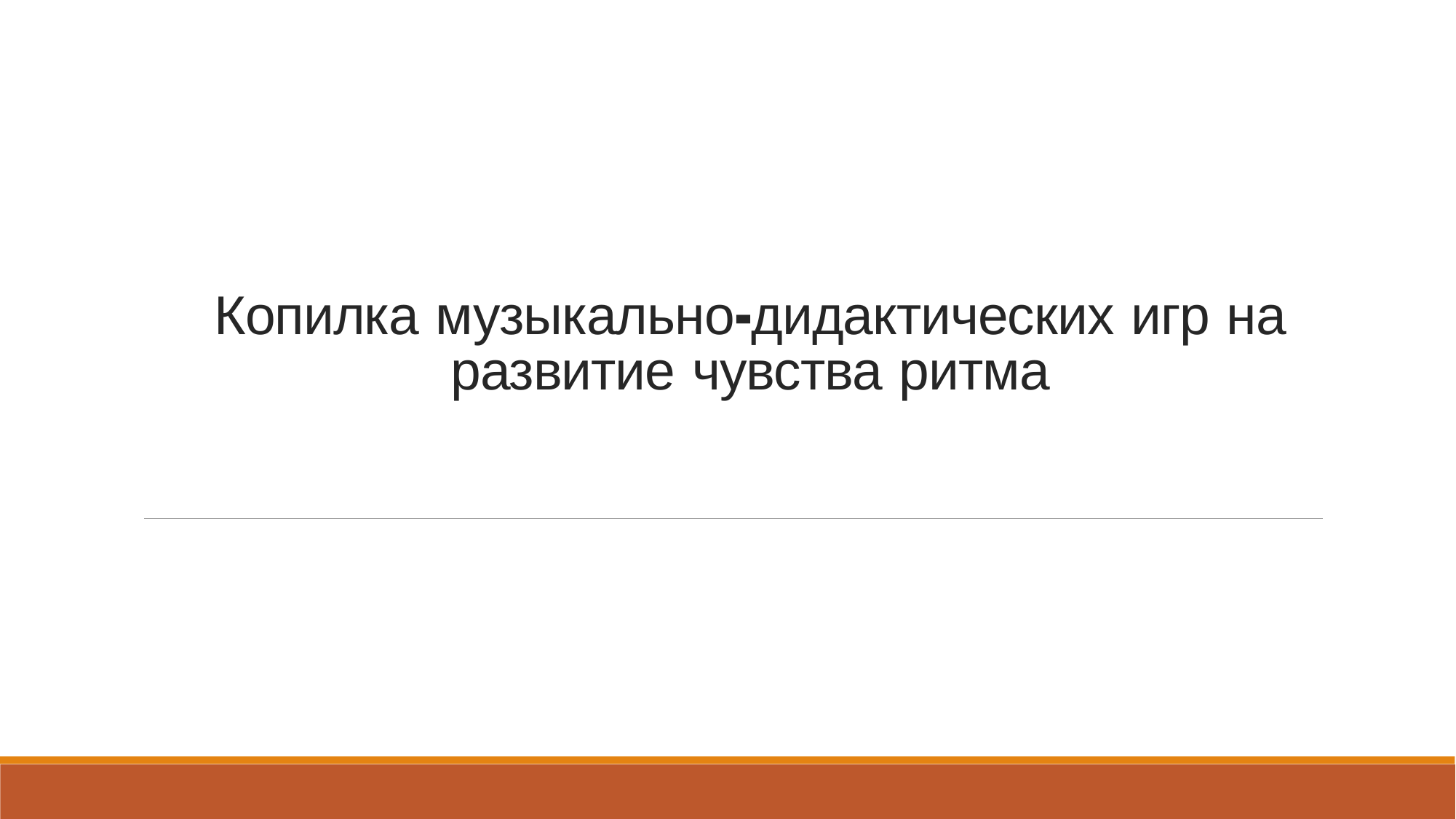

# Копилка музыкально-дидактических игр на развитие чувства ритма